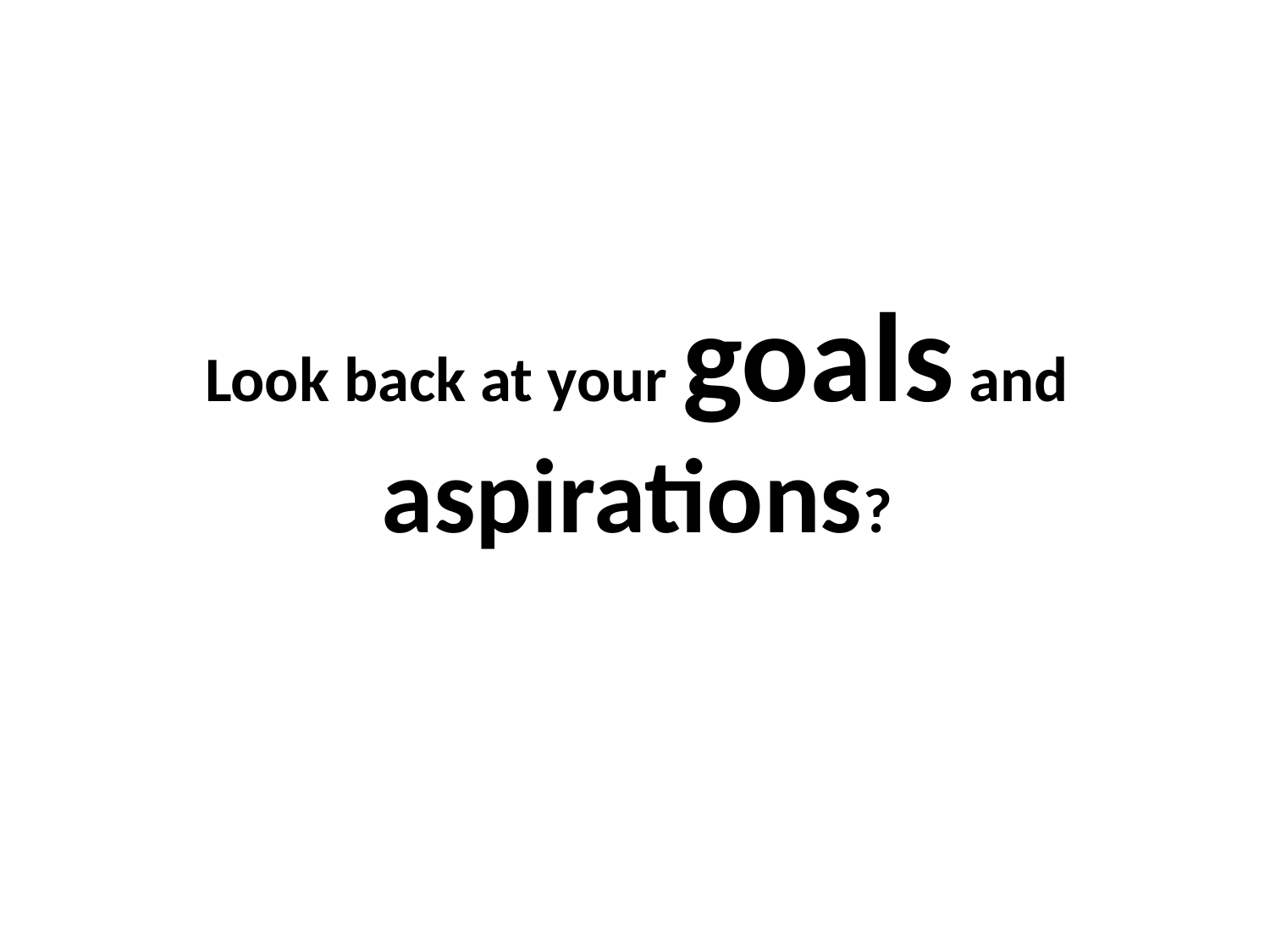

# Look back at your goals and aspirations?